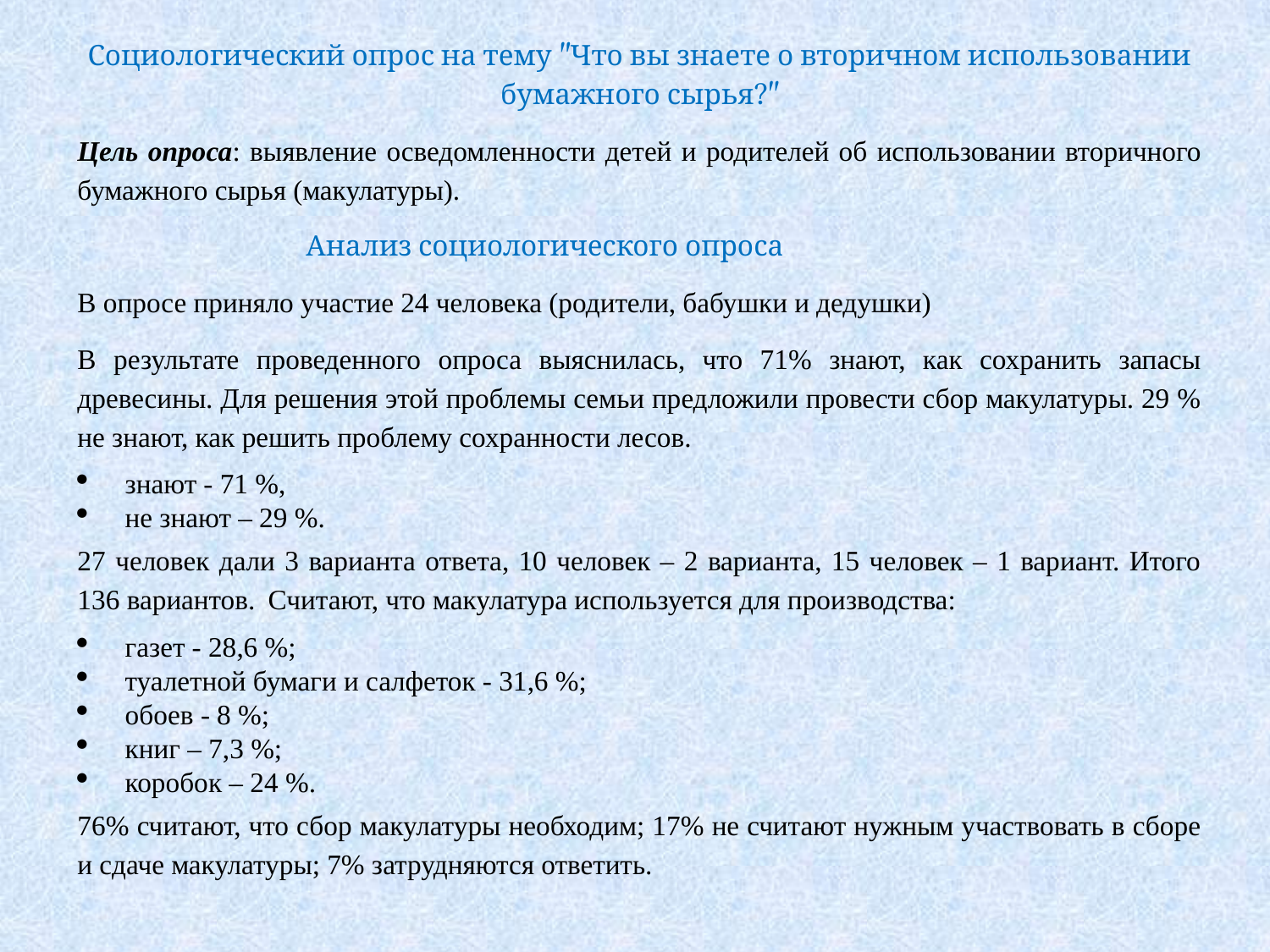

Социологический опрос на тему "Что вы знаете о вторичном использовании бумажного сырья?"
Цель опроса: выявление осведомленности детей и родителей об использовании вторичного бумажного сырья (макулатуры).
                                    Анализ социологического опроса
В опросе приняло участие 24 человека (родители, бабушки и дедушки)
В результате проведенного опроса выяснилась, что 71% знают, как сохранить запасы древесины. Для решения этой проблемы семьи предложили провести сбор макулатуры. 29 % не знают, как решить проблему сохранности лесов.
знают - 71 %,
не знают – 29 %.
27 человек дали 3 варианта ответа, 10 человек – 2 варианта, 15 человек – 1 вариант. Итого 136 вариантов.  Считают, что макулатура используется для производства:
газет - 28,6 %;
туалетной бумаги и салфеток - 31,6 %;
обоев - 8 %;
книг – 7,3 %;
коробок – 24 %.
76% считают, что сбор макулатуры необходим; 17% не считают нужным участвовать в сборе и сдаче макулатуры; 7% затрудняются ответить.